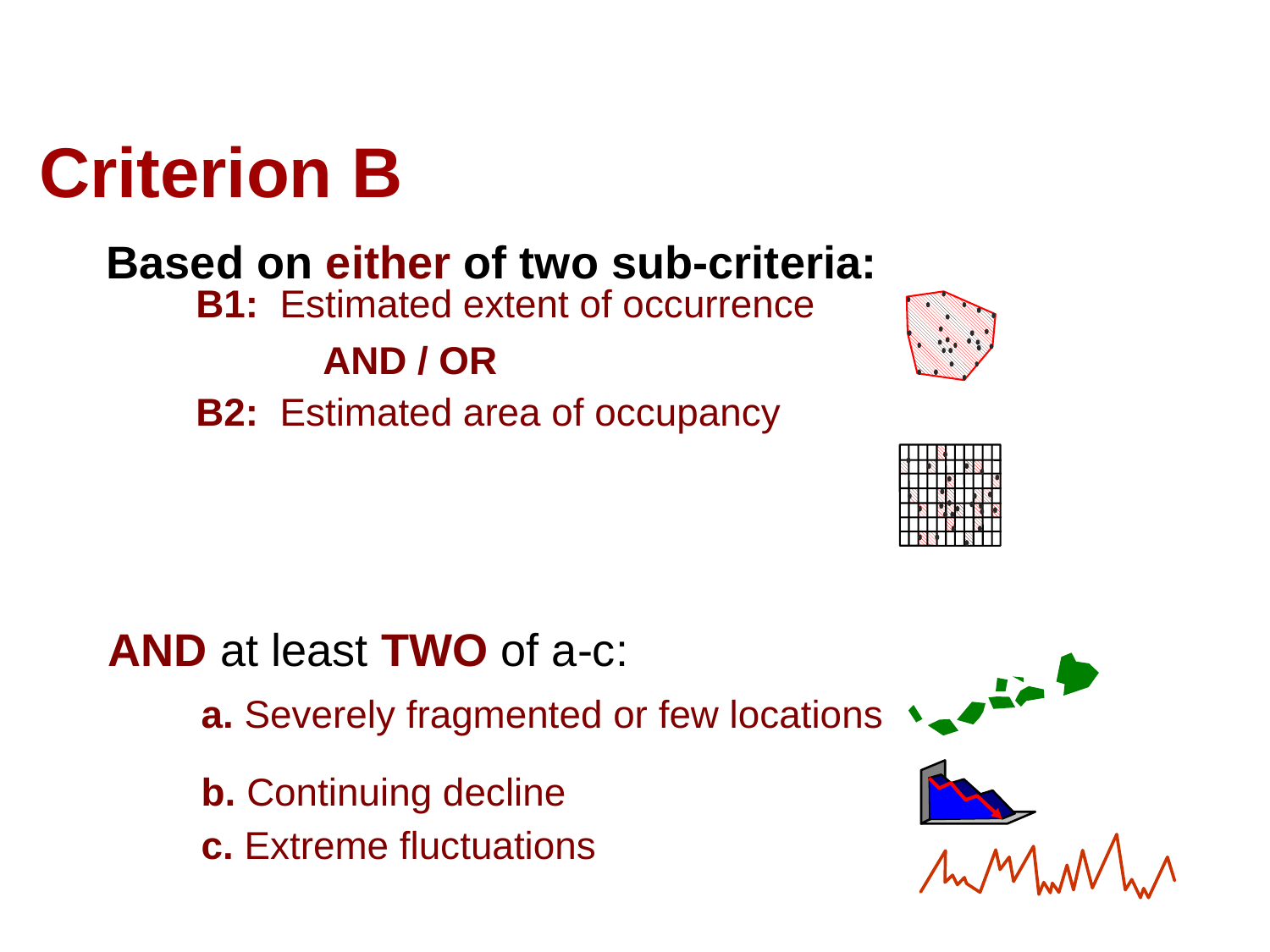

Criterion B
Based on either of two sub-criteria:
	B1:  Estimated extent of occurrence
		AND / OR
	B2:  Estimated area of occupancy

AND at least TWO of a-c:
	a. Severely fragmented or few locations
	b. Continuing decline
	c. Extreme fluctuations